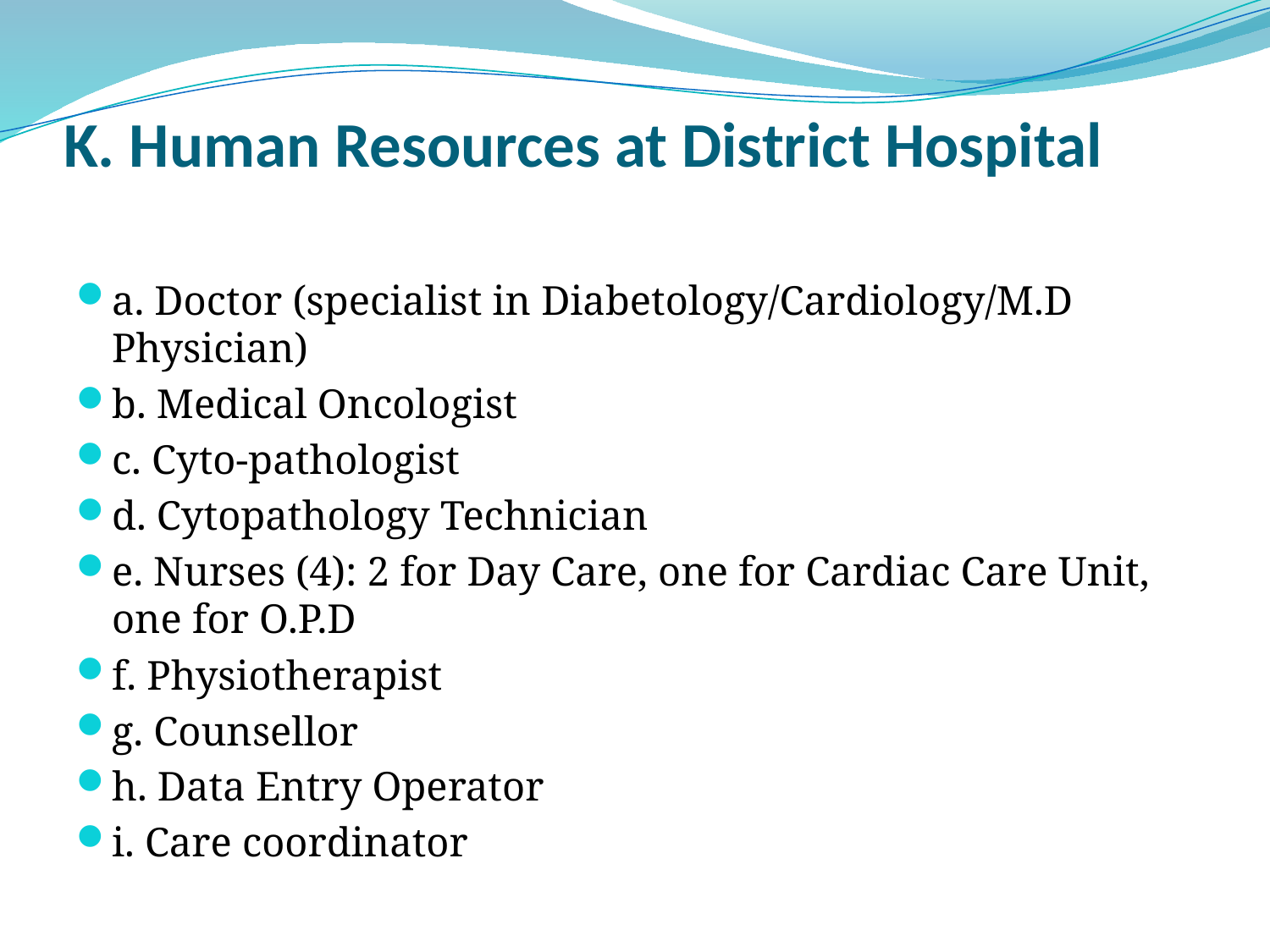

# K. Human Resources at District Hospital
a. Doctor (specialist in Diabetology/Cardiology/M.D Physician)
b. Medical Oncologist
c. Cyto-pathologist
d. Cytopathology Technician
e. Nurses (4): 2 for Day Care, one for Cardiac Care Unit, one for O.P.D
f. Physiotherapist
g. Counsellor
h. Data Entry Operator
i. Care coordinator